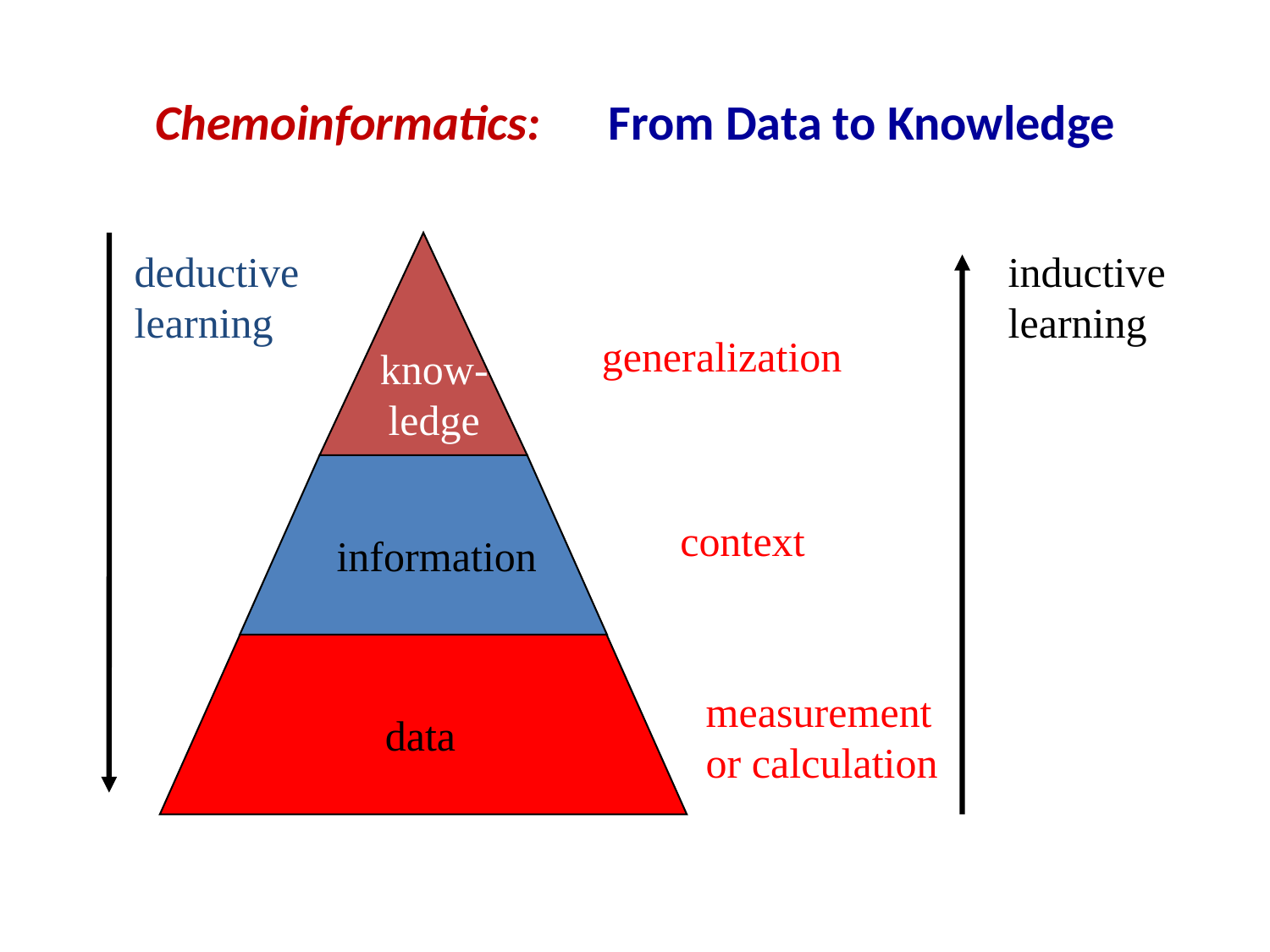

# Chemoinformatics:      From Data to Knowledge

deductive
learning
inductive
learning

generalization
know-
ledge
context
information

measurement
or calculation
data